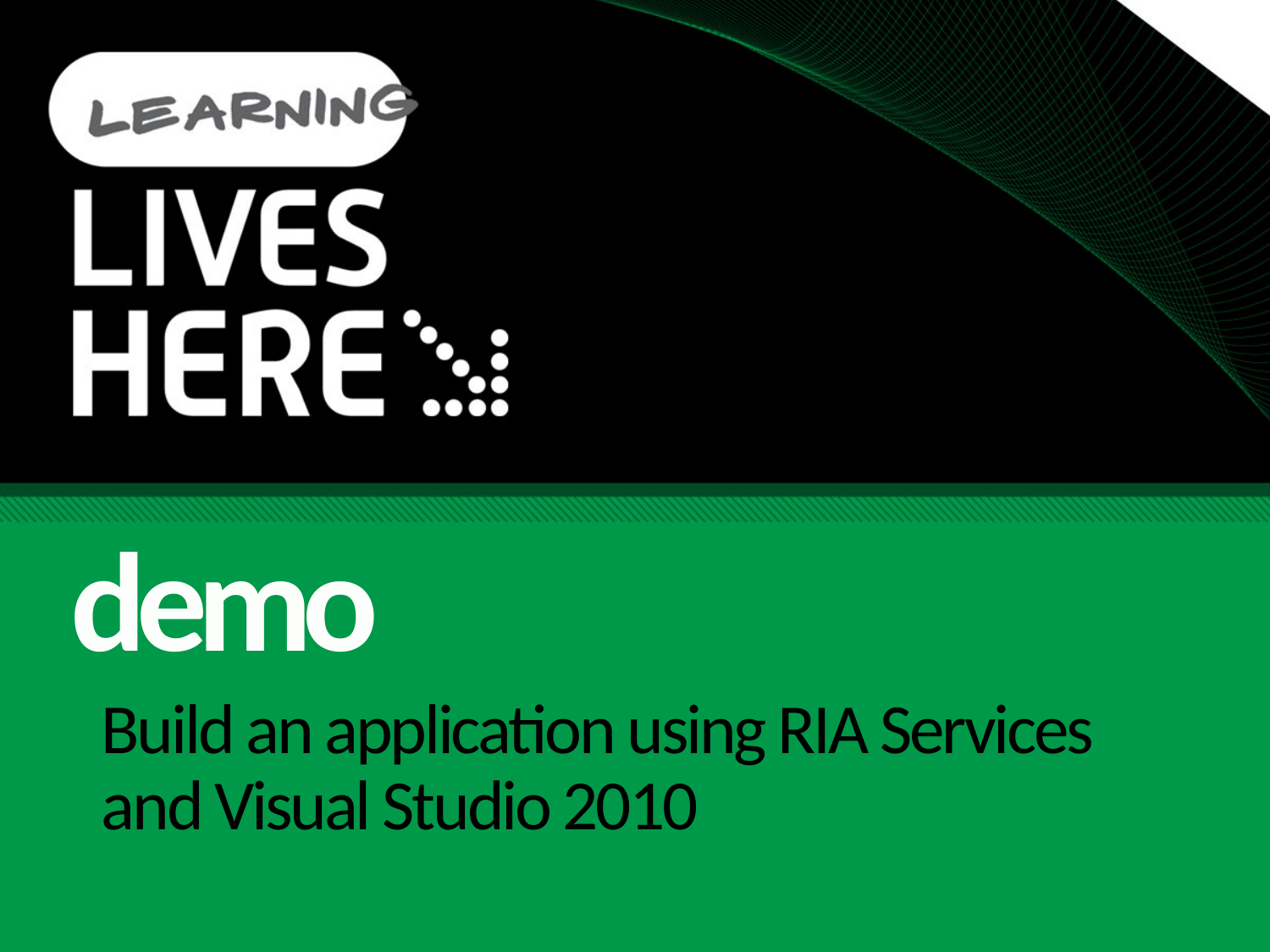

demo
# Build an application using RIA Services and Visual Studio 2010